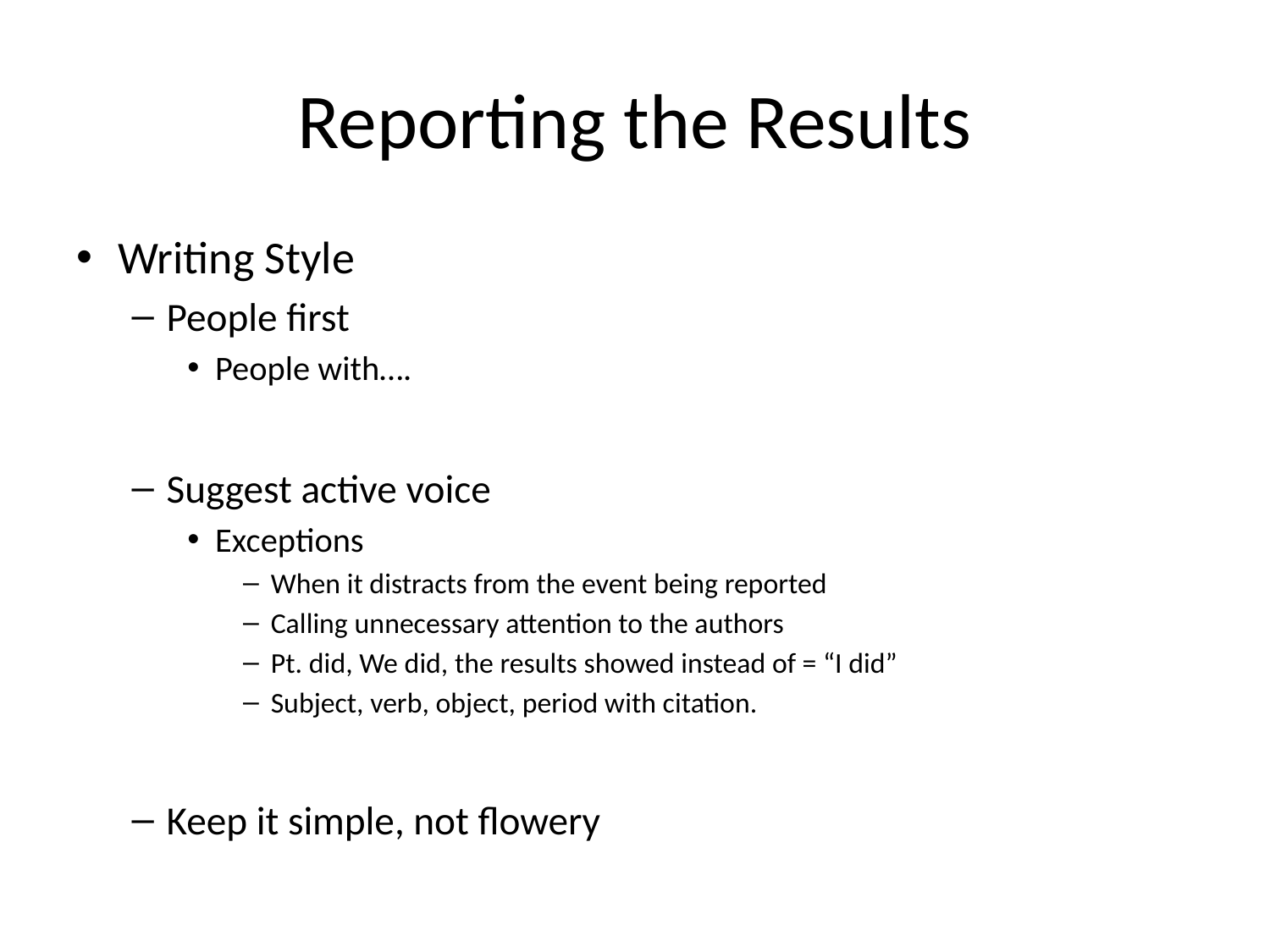

# Reporting the Results
Writing Style
People first
People with….

Suggest active voice
Exceptions
When it distracts from the event being reported
Calling unnecessary attention to the authors
Pt. did, We did, the results showed instead of = “I did”
Subject, verb, object, period with citation.

Keep it simple, not flowery